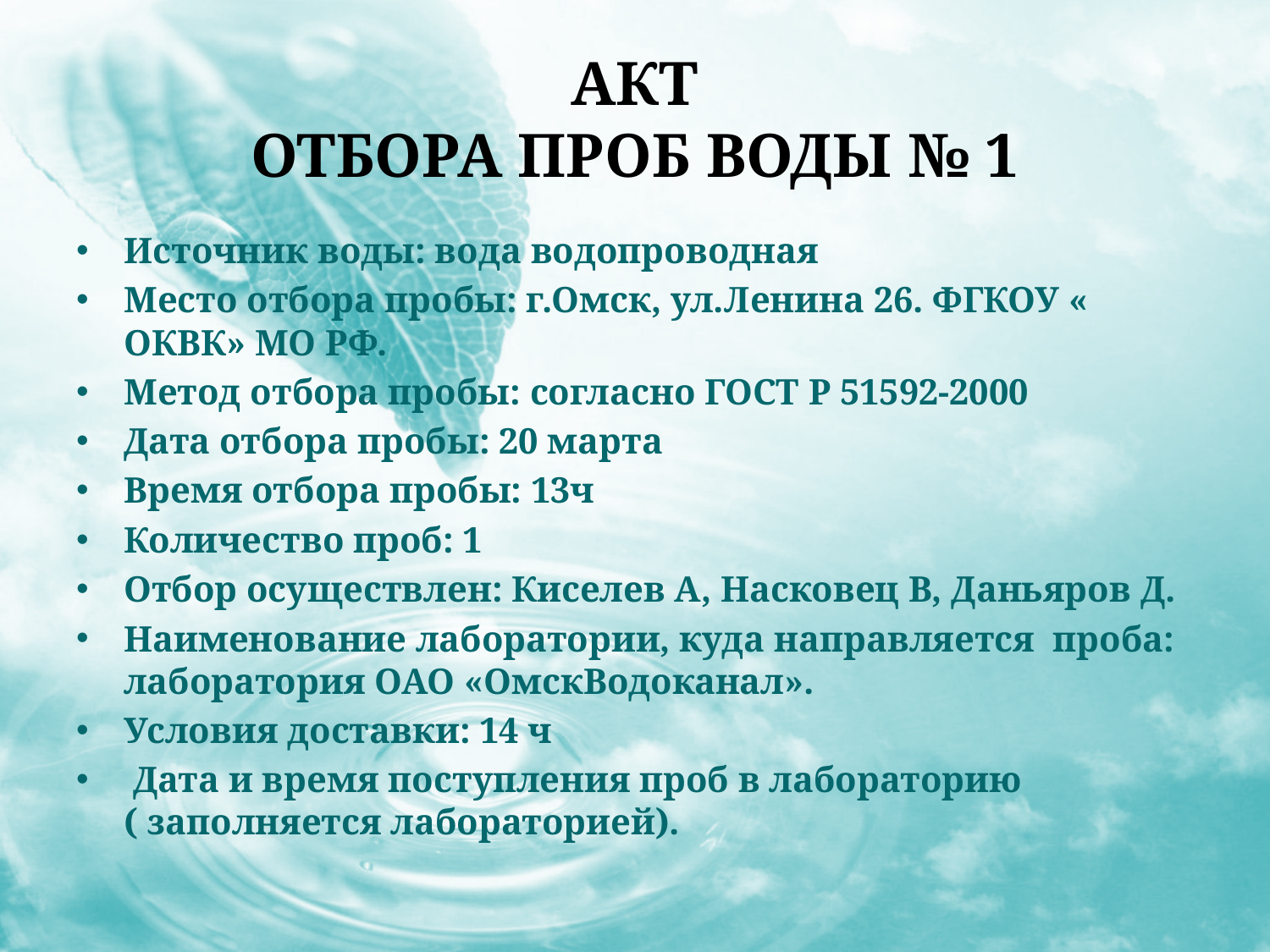

# Акт Отбора проб воды № 1
Источник воды: вода водопроводная
Место отбора пробы: г.Омск, ул.Ленина 26. ФГКОУ « ОКВК» МО РФ.
Метод отбора пробы: согласно ГОСТ Р 51592-2000
Дата отбора пробы: 20 марта
Время отбора пробы: 13ч
Количество проб: 1
Отбор осуществлен: Киселев А, Насковец В, Даньяров Д.
Наименование лаборатории, куда направляется  проба: лаборатория ОАО «ОмскВодоканал».
Условия доставки: 14 ч
 Дата и время поступления проб в лабораторию ( заполняется лабораторией).